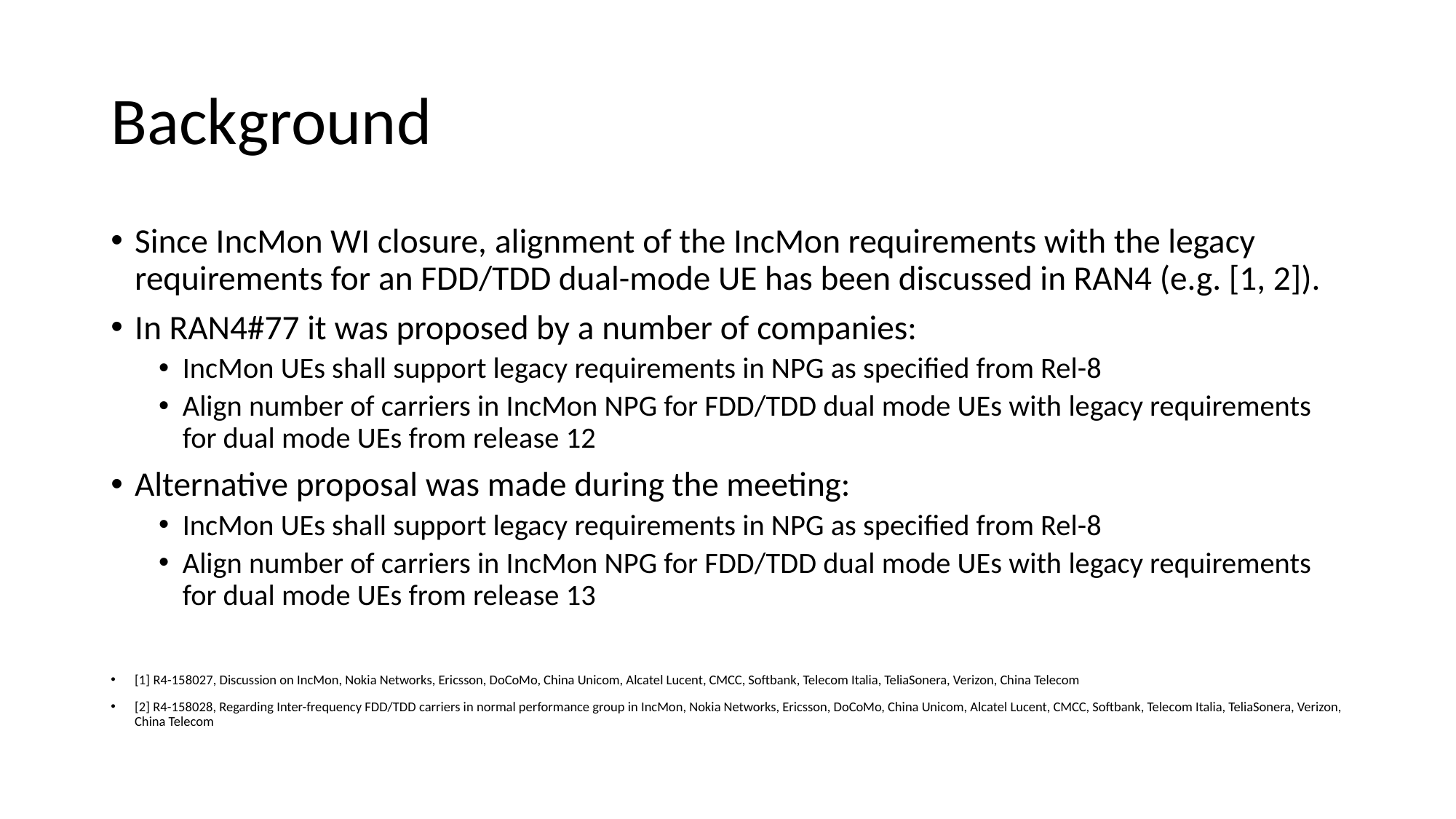

# Background
Since IncMon WI closure, alignment of the IncMon requirements with the legacy requirements for an FDD/TDD dual-mode UE has been discussed in RAN4 (e.g. [1, 2]).
In RAN4#77 it was proposed by a number of companies:
IncMon UEs shall support legacy requirements in NPG as specified from Rel-8
Align number of carriers in IncMon NPG for FDD/TDD dual mode UEs with legacy requirements for dual mode UEs from release 12
Alternative proposal was made during the meeting:
IncMon UEs shall support legacy requirements in NPG as specified from Rel-8
Align number of carriers in IncMon NPG for FDD/TDD dual mode UEs with legacy requirements for dual mode UEs from release 13

[1] R4-158027, Discussion on IncMon, Nokia Networks, Ericsson, DoCoMo, China Unicom, Alcatel Lucent, CMCC, Softbank, Telecom Italia, TeliaSonera, Verizon, China Telecom
[2] R4-158028, Regarding Inter-frequency FDD/TDD carriers in normal performance group in IncMon, Nokia Networks, Ericsson, DoCoMo, China Unicom, Alcatel Lucent, CMCC, Softbank, Telecom Italia, TeliaSonera, Verizon, China Telecom